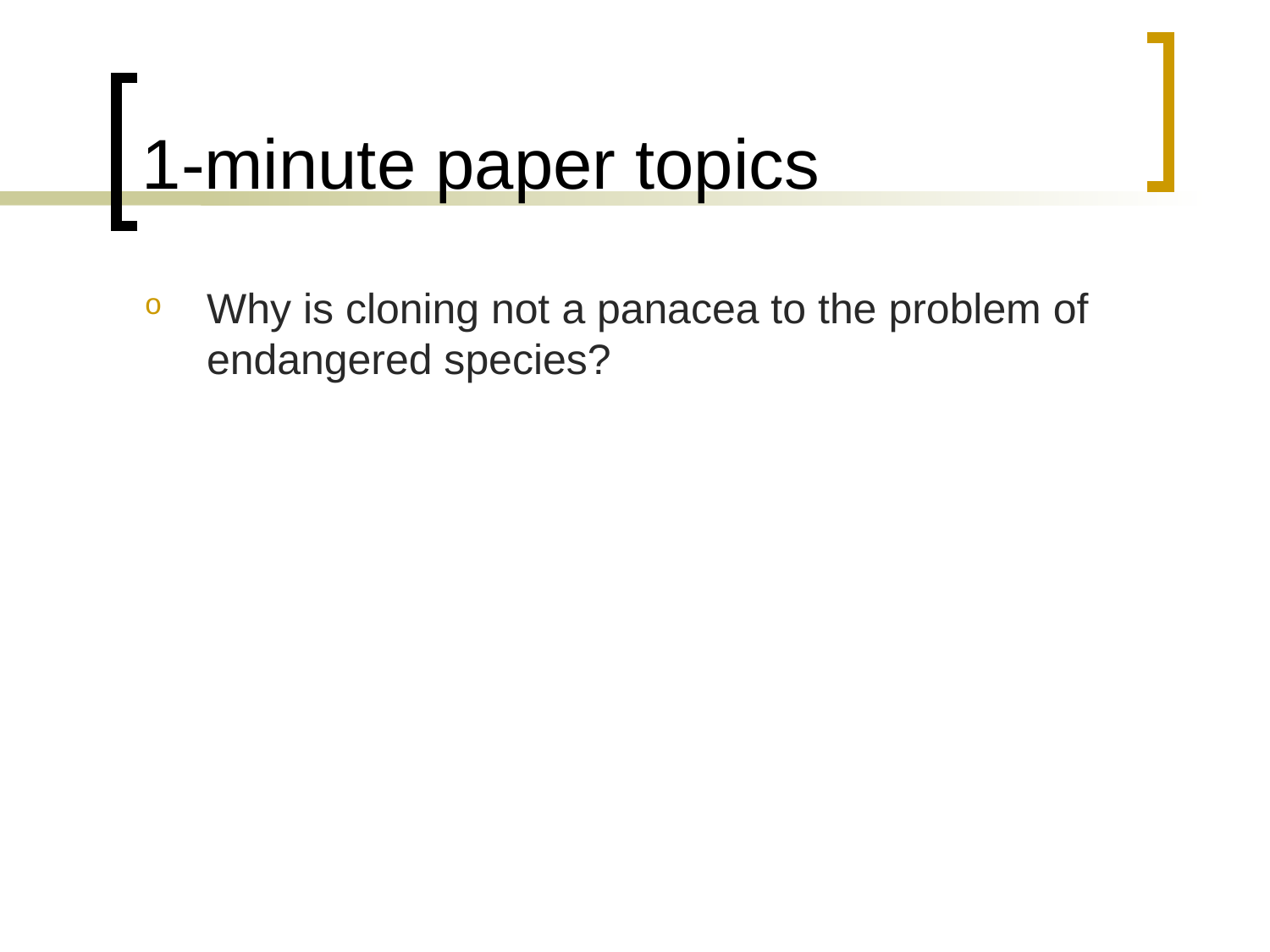

# 1-minute paper topics
Why is cloning not a panacea to the problem of endangered species?